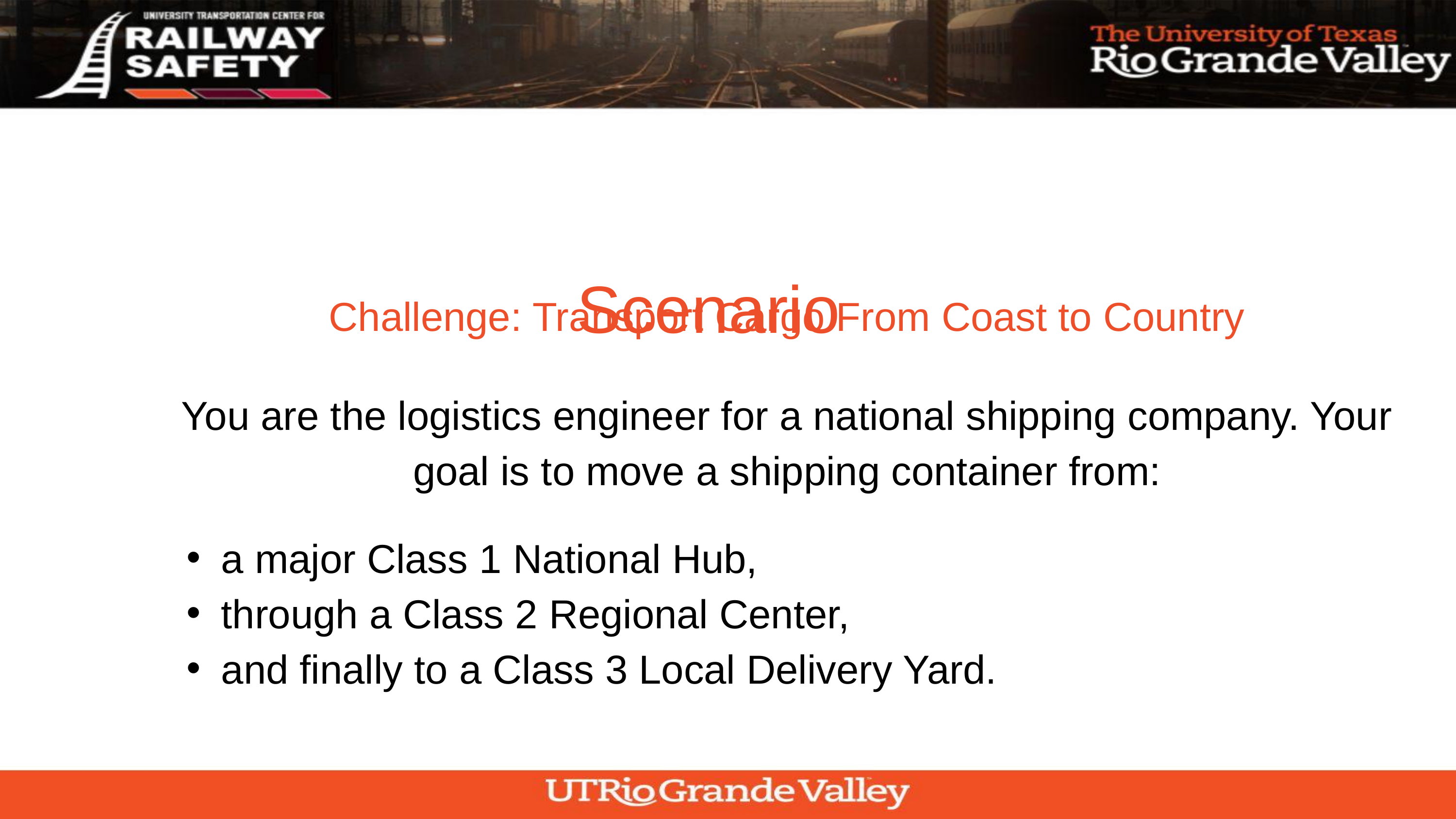

Scenario
Challenge: Transport Cargo From Coast to Country

You are the logistics engineer for a national shipping company. Your goal is to move a shipping container from:

a major Class 1 National Hub,
through a Class 2 Regional Center,
and finally to a Class 3 Local Delivery Yard.